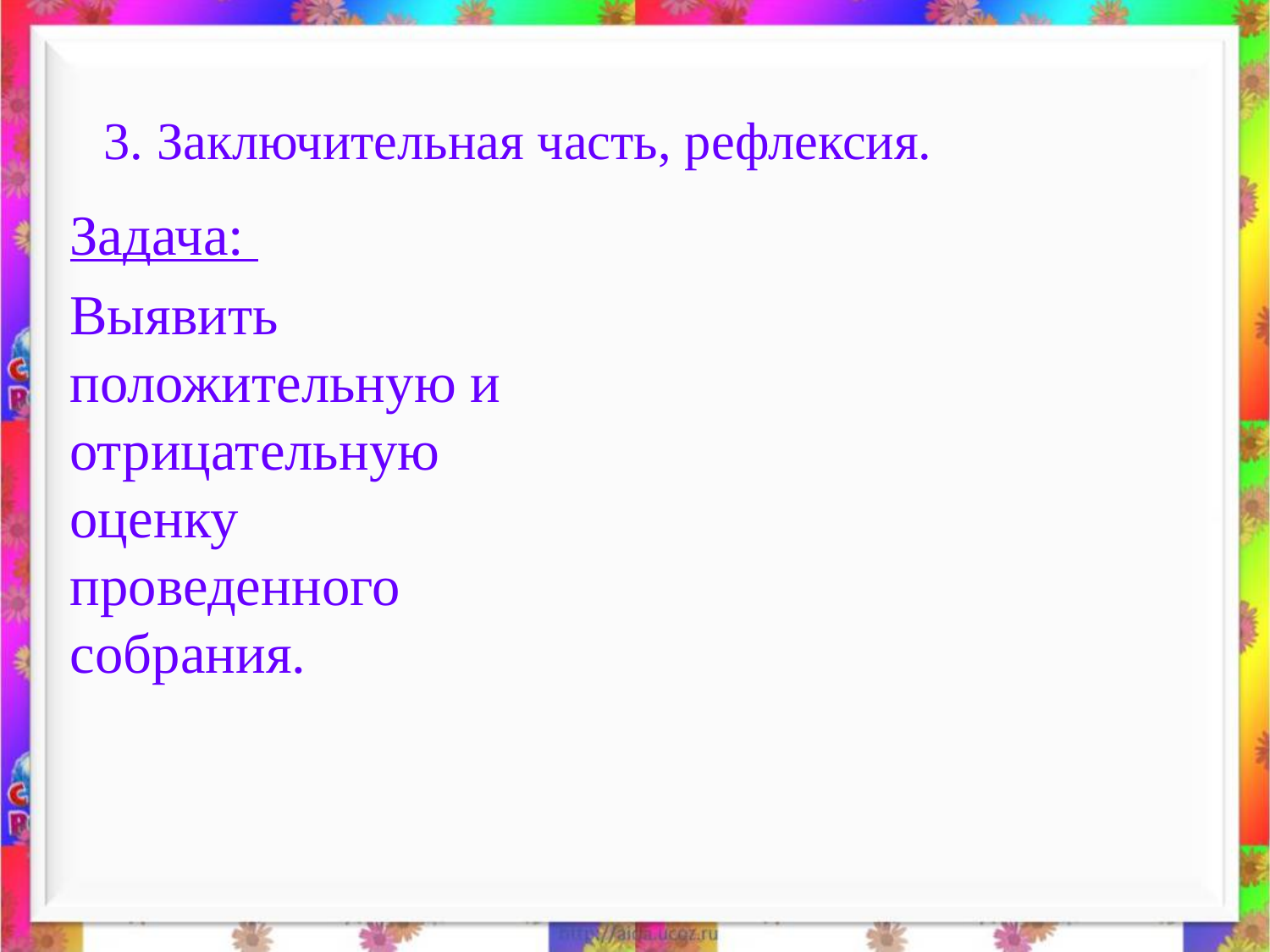

# 3. Заключительная часть, рефлексия.
Задача:
Выявить положительную и отрицательную оценку проведенного собрания.